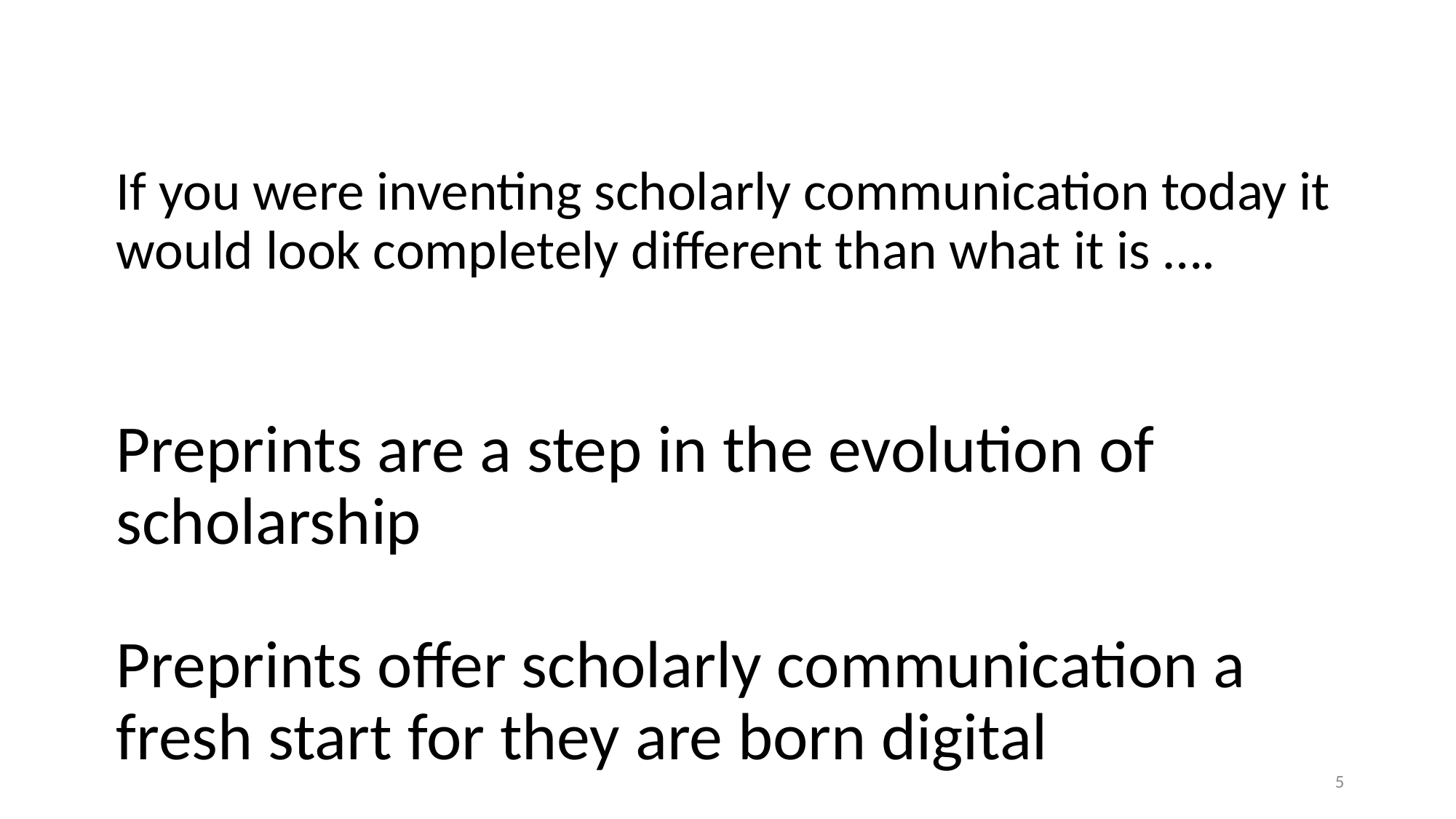

# If you were inventing scholarly communication today it would look completely different than what it is ….
Preprints are a step in the evolution of scholarship

Preprints offer scholarly communication a fresh start for they are born digital

5